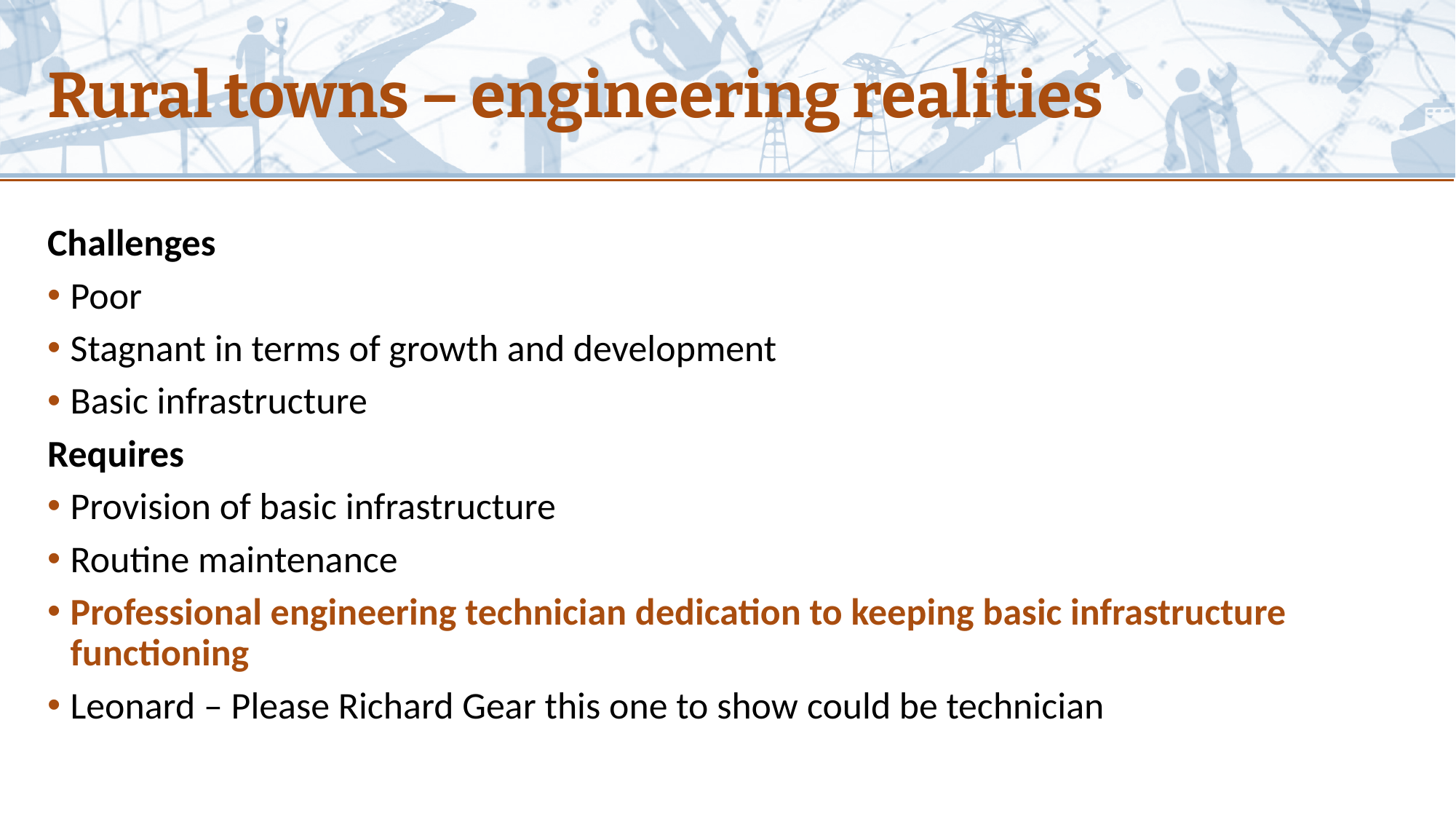

# Rural towns – engineering realities
Challenges
Poor
Stagnant in terms of growth and development
Basic infrastructure
Requires
Provision of basic infrastructure
Routine maintenance
Professional engineering technician dedication to keeping basic infrastructure functioning
Leonard – Please Richard Gear this one to show could be technician